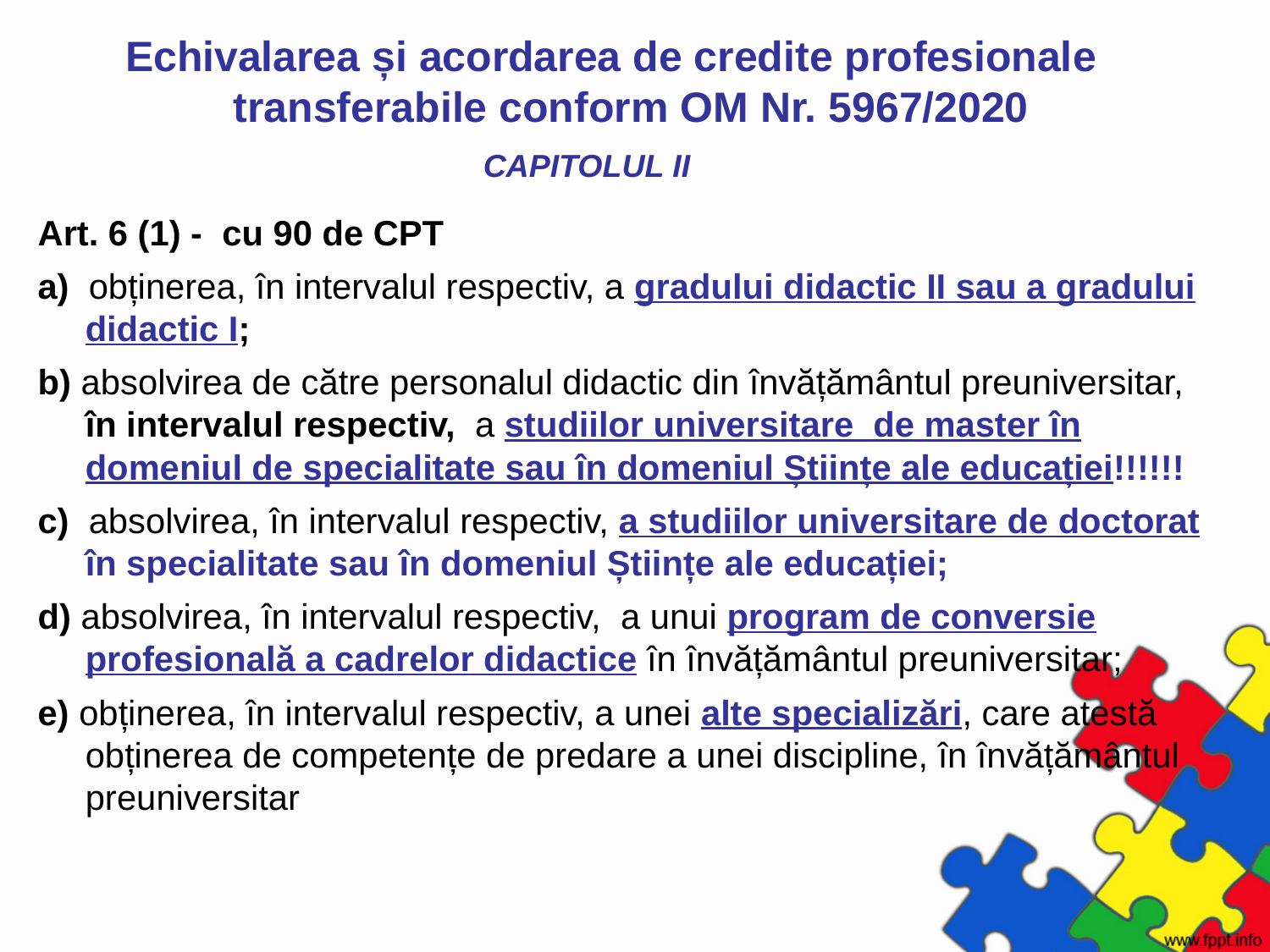

# Echivalarea și acordarea de credite profesionale transferabile conform OM Nr. 5967/2020
CAPITOLUL II
Art. 6 (1) -  cu 90 de CPT
a)  obținerea, în intervalul respectiv, a gradului didactic II sau a gradului didactic I;
b) absolvirea de către personalul didactic din învățământul preuniversitar, în intervalul respectiv,  a studiilor universitare  de master în domeniul de specialitate sau în domeniul Științe ale educației!!!!!!
c)  absolvirea, în intervalul respectiv, a studiilor universitare de doctorat în specialitate sau în domeniul Științe ale educației;
d) absolvirea, în intervalul respectiv,  a unui program de conversie profesională a cadrelor didactice în învățământul preuniversitar;
e) obținerea, în intervalul respectiv, a unei alte specializări, care atestă obținerea de competențe de predare a unei discipline, în învățământul preuniversitar